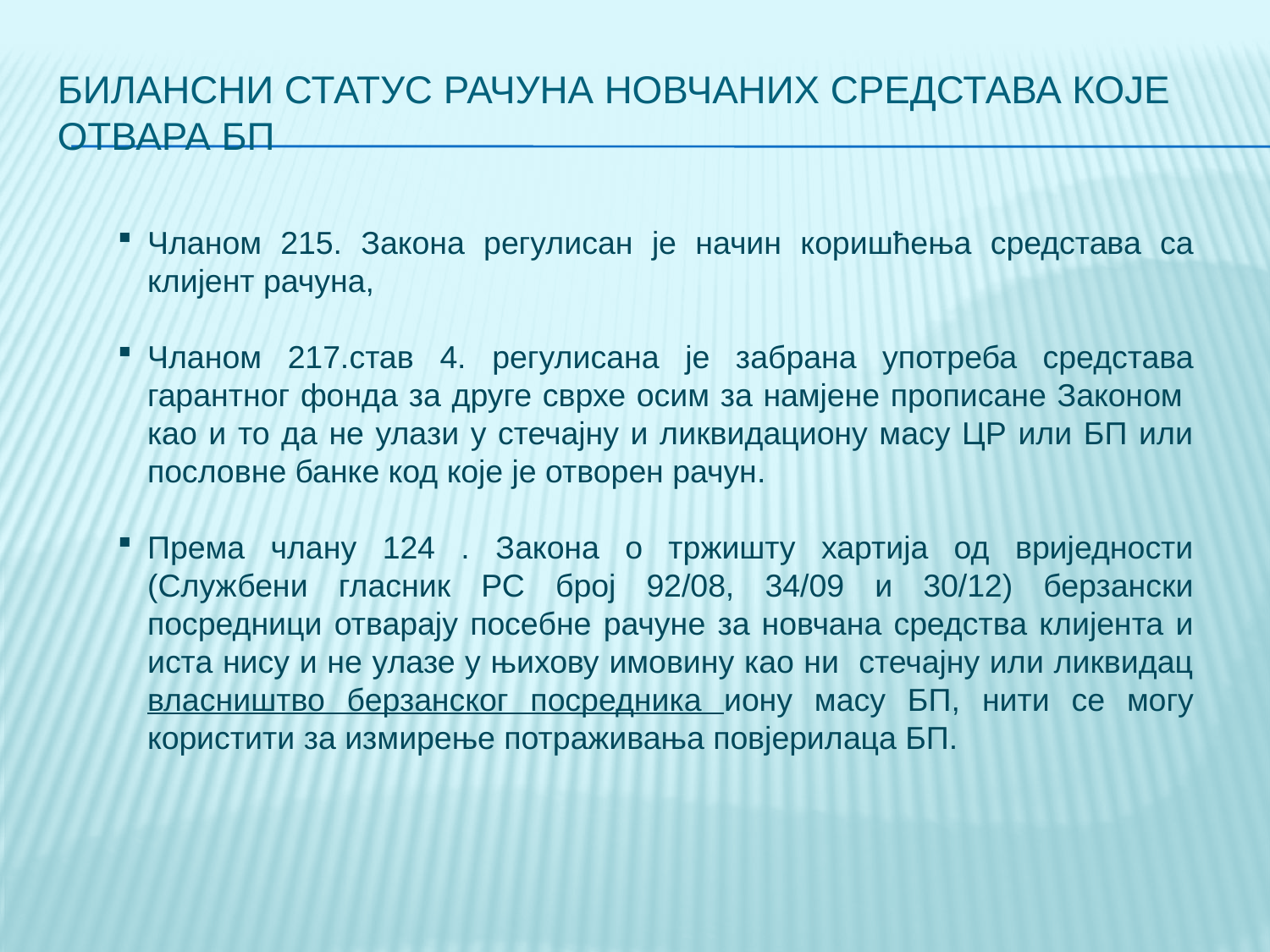

# Билансни статус рачуна новчаних средстава које отвара бп
Чланом 215. Закона регулисан је начин коришћења средстава са клијент рачуна,

Чланом 217.став 4. регулисана је забрана употреба средстава гарантног фонда за друге сврхе осим за намјене прописане Законом  као и то да не улази у стечајну и ликвидациону масу ЦР или БП или пословне банке код које је отворен рачун.

Према члану 124 . Закона о тржишту хартија од вриједности (Службени гласник РС број 92/08, 34/09 и 30/12) берзански посредници отварају посебне рачуне за новчана средства клијента и иста нису и не улазе у њихову имовину као ни  стечајну или ликвидац власништво берзанског посредника иону масу БП, нити се могу користити за измирење потраживања повјерилаца БП.